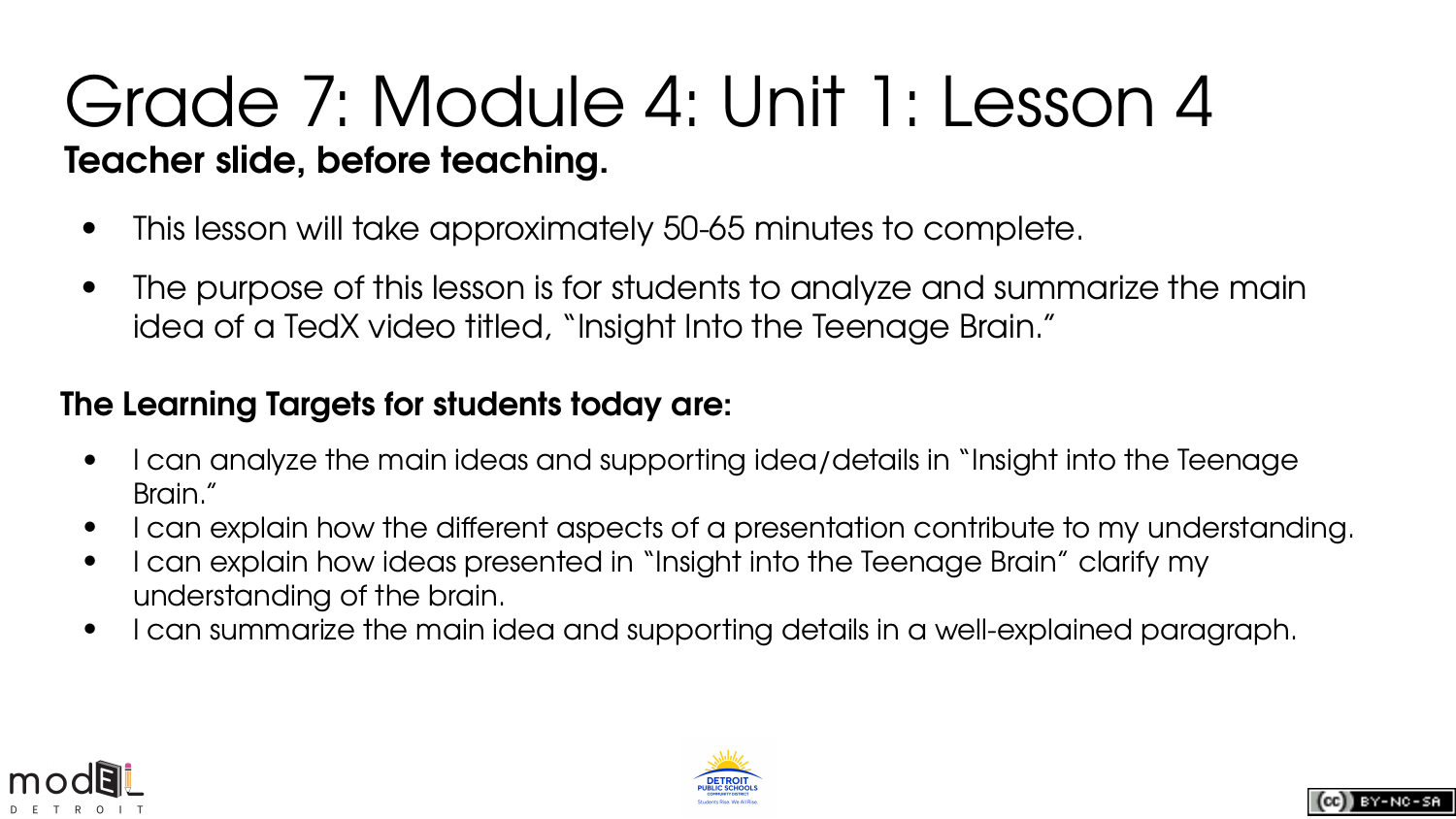

Grade 7: Module 4: Unit 1: Lesson 4
Teacher slide, before teaching.
This lesson will take approximately 50-65 minutes to complete.
The purpose of this lesson is for students to analyze and summarize the main idea of a TedX video titled, “Insight Into the Teenage Brain.”

The Learning Targets for students today are:
I can analyze the main ideas and supporting idea/details in “Insight into the Teenage Brain.”
I can explain how the different aspects of a presentation contribute to my understanding.
I can explain how ideas presented in “Insight into the Teenage Brain” clarify my understanding of the brain.
I can summarize the main idea and supporting details in a well-explained paragraph.